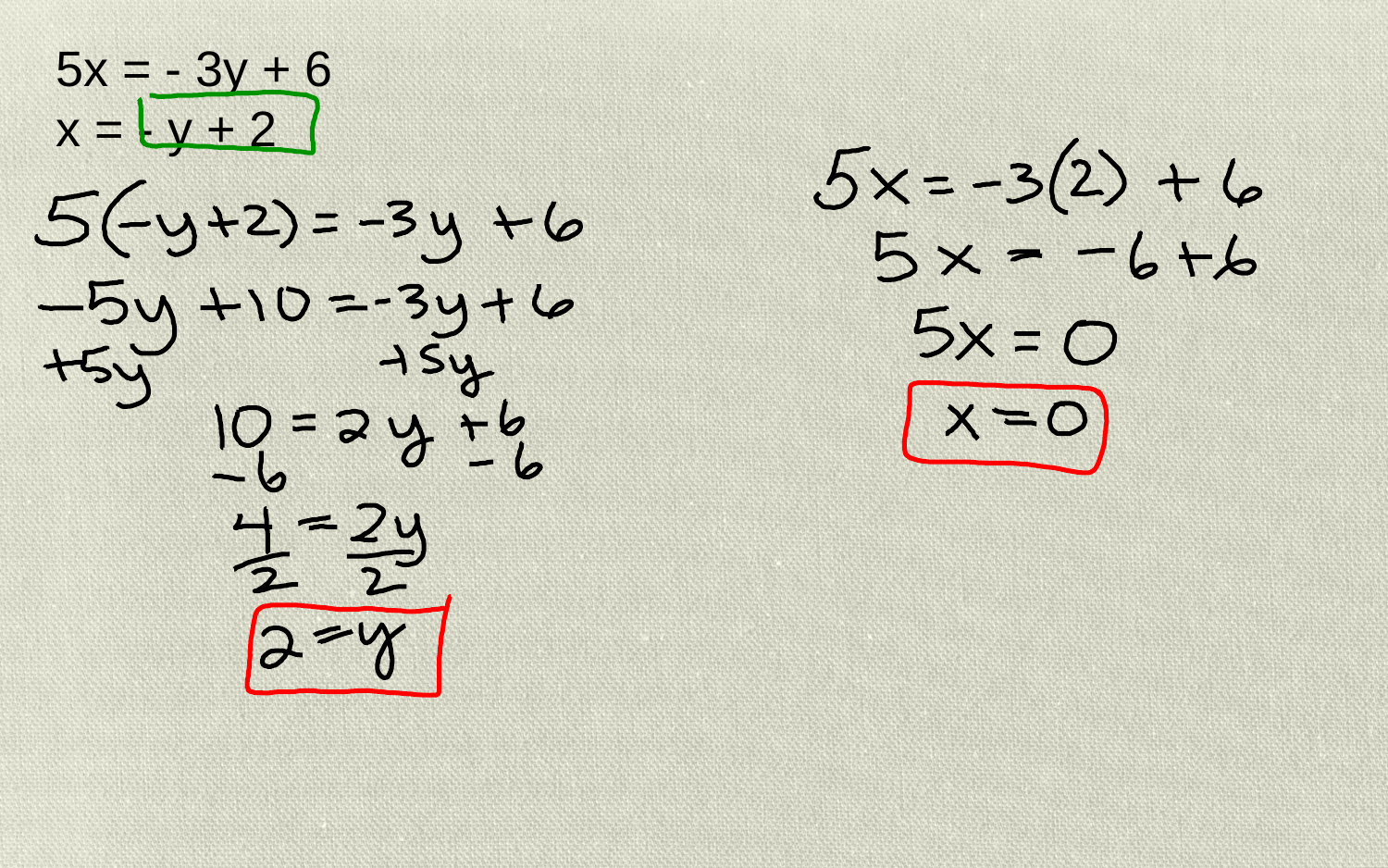

# 5x = - 3y + 6 x = - y + 2